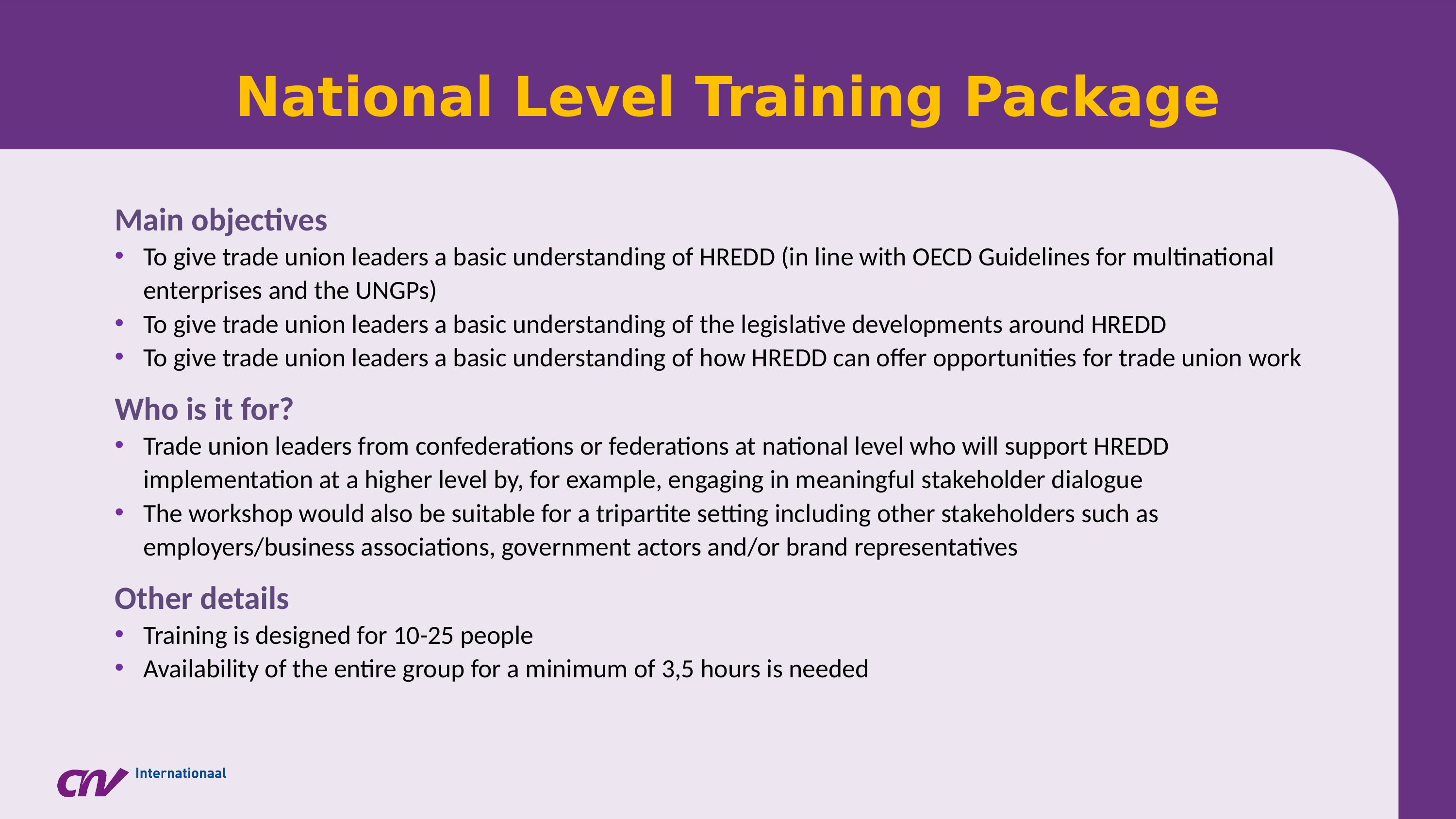

National Level Training Package
Main objectives
To give trade union leaders a basic understanding of HREDD (in line with OECD Guidelines for multinational enterprises and the UNGPs)
To give trade union leaders a basic understanding of the legislative developments around HREDD
To give trade union leaders a basic understanding of how HREDD can offer opportunities for trade union work
Who is it for?
Trade union leaders from confederations or federations at national level who will support HREDD implementation at a higher level by, for example, engaging in meaningful stakeholder dialogue
The workshop would also be suitable for a tripartite setting including other stakeholders such as employers/business associations, government actors and/or brand representatives
Other details
Training is designed for 10-25 people
Availability of the entire group for a minimum of 3,5 hours is needed